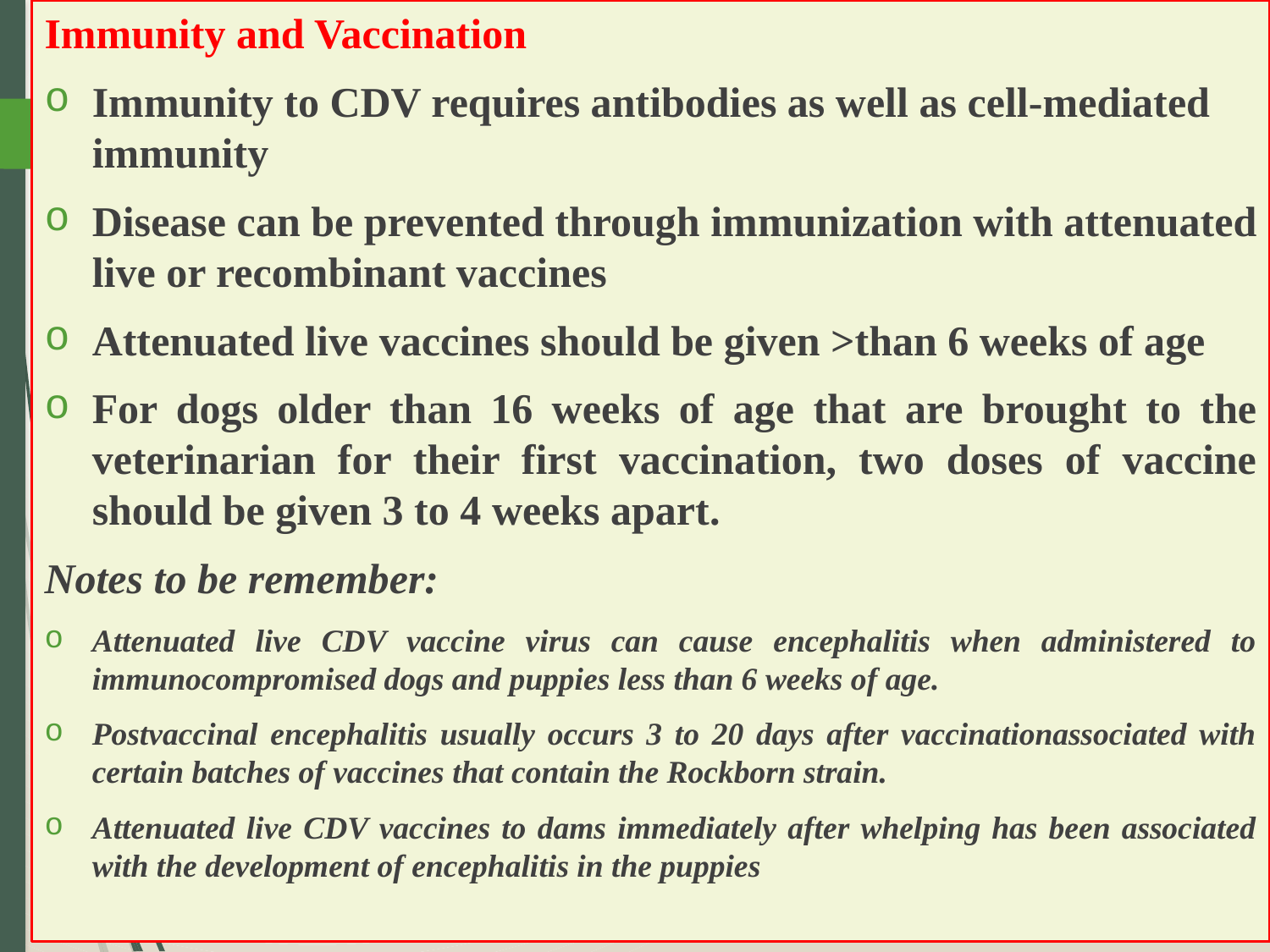

Immunity and Vaccination
Immunity to CDV requires antibodies as well as cell-mediated immunity
Disease can be prevented through immunization with attenuated live or recombinant vaccines
Attenuated live vaccines should be given >than 6 weeks of age
For dogs older than 16 weeks of age that are brought to the veterinarian for their first vaccination, two doses of vaccine should be given 3 to 4 weeks apart.
Notes to be remember:
Attenuated live CDV vaccine virus can cause encephalitis when administered to immunocompromised dogs and puppies less than 6 weeks of age.
Postvaccinal encephalitis usually occurs 3 to 20 days after vaccinationassociated with certain batches of vaccines that contain the Rockborn strain.
Attenuated live CDV vaccines to dams immediately after whelping has been associated with the development of encephalitis in the puppies